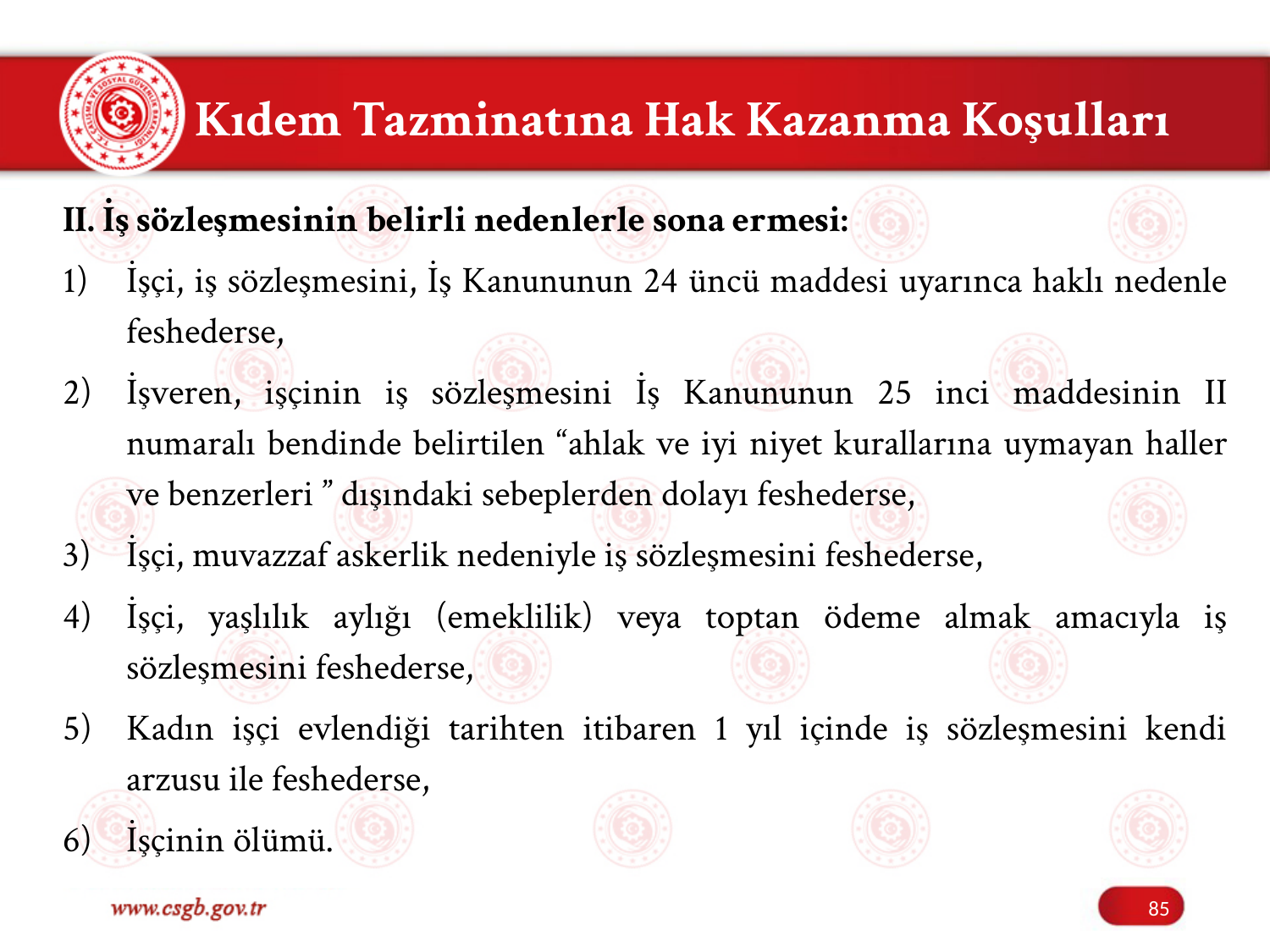

# Kıdem Tazminatına Hak Kazanma Koşulları
II. İş sözleşmesinin belirli nedenlerle sona ermesi:
İşçi, iş sözleşmesini, İş Kanununun 24 üncü maddesi uyarınca haklı nedenle feshederse,
İşveren, işçinin iş sözleşmesini İş Kanununun 25 inci maddesinin II numaralı bendinde belirtilen “ahlak ve iyi niyet kurallarına uymayan haller ve benzerleri ” dışındaki sebeplerden dolayı feshederse,
İşçi, muvazzaf askerlik nedeniyle iş sözleşmesini feshederse,
İşçi, yaşlılık aylığı (emeklilik) veya toptan ödeme almak amacıyla iş sözleşmesini feshederse,
Kadın işçi evlendiği tarihten itibaren 1 yıl içinde iş sözleşmesini kendi arzusu ile feshederse,
İşçinin ölümü.

85